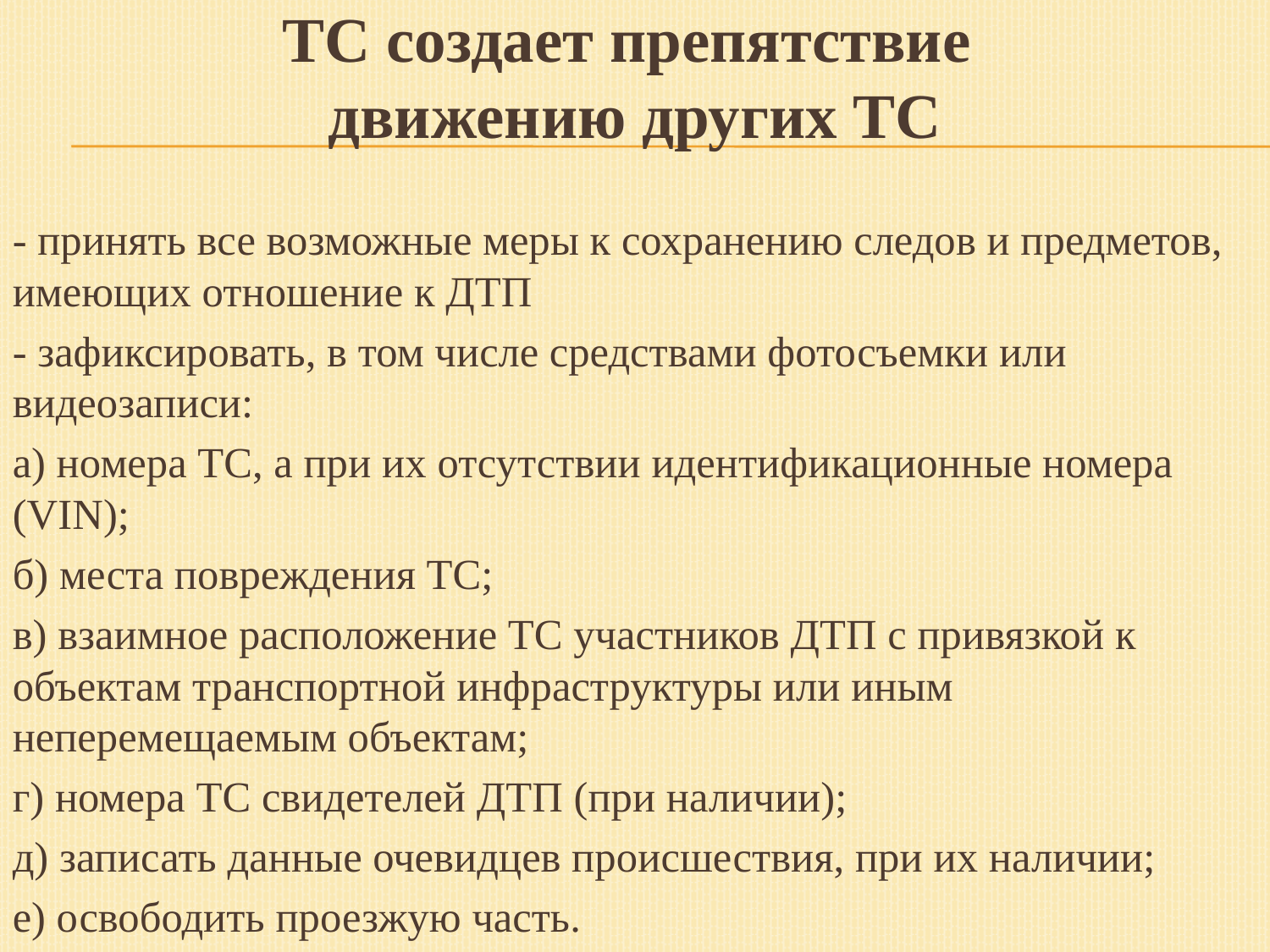

# ТС создает препятствие движению других ТС

- принять все возможные меры к сохранению следов и предметов, имеющих отношение к ДТП
- зафиксировать, в том числе средствами фотосъемки или видеозаписи:
а) номера ТС, а при их отсутствии идентификационные номера (VIN);
б) места повреждения ТС;
в) взаимное расположение ТС участников ДТП с привязкой к объектам транспортной инфраструктуры или иным неперемещаемым объектам;
г) номера ТС свидетелей ДТП (при наличии);
д) записать данные очевидцев происшествия, при их наличии;
е) освободить проезжую часть.